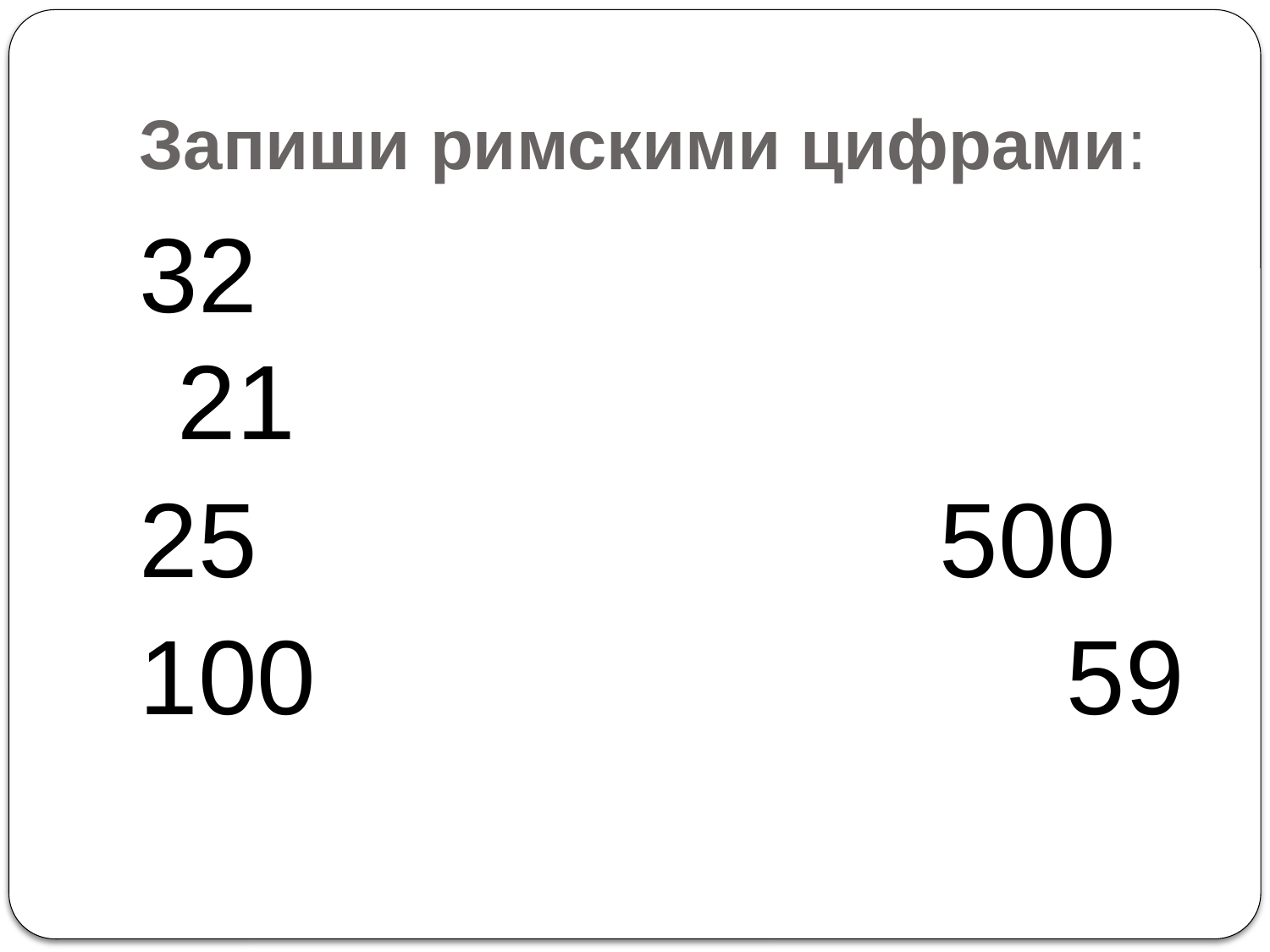

# Запиши римскими цифрами:
32                             21
25						500
100                        	59